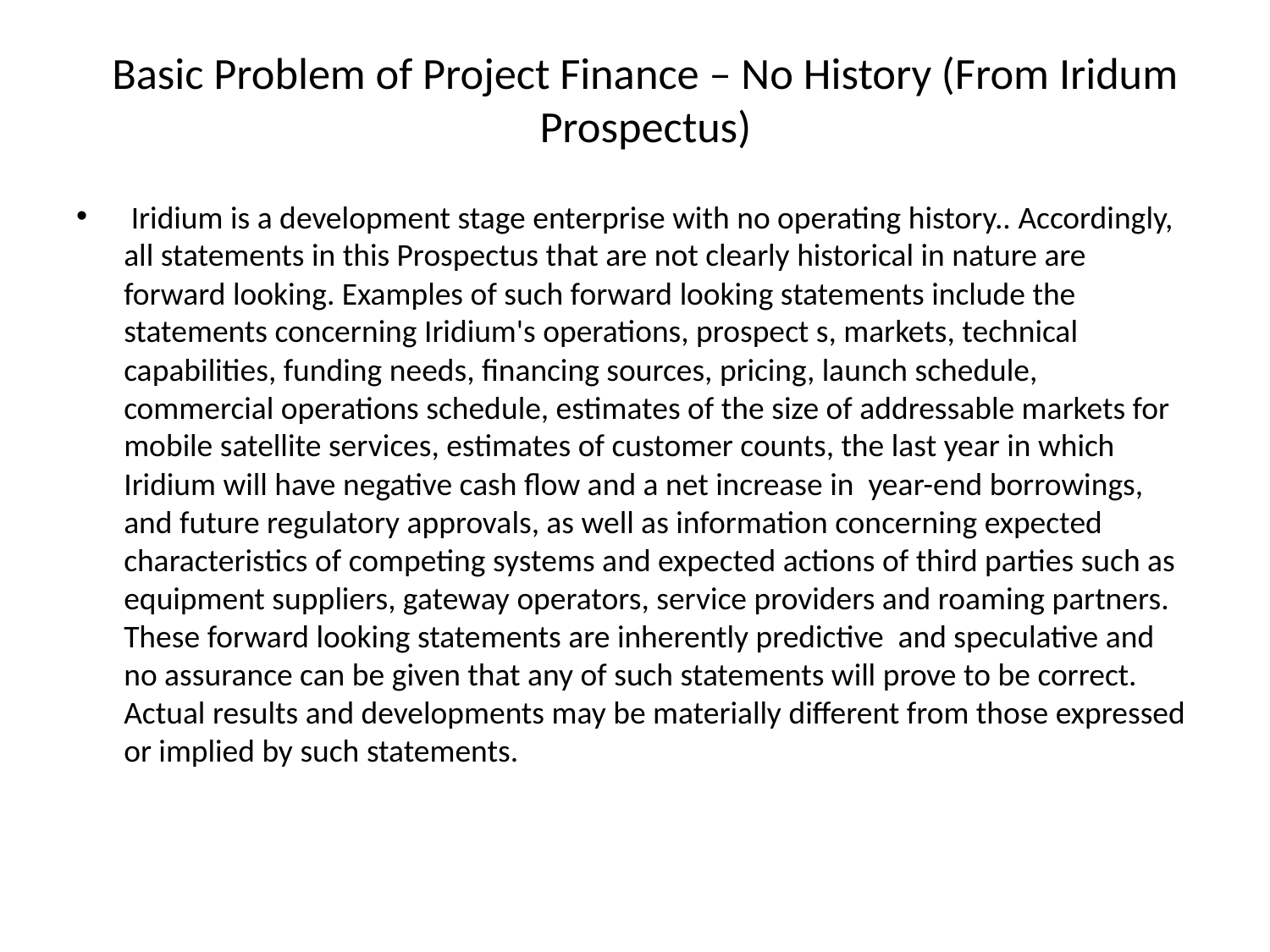

# Basic Problem of Project Finance – No History (From Iridum Prospectus)
 Iridium is a development stage enterprise with no operating history.. Accordingly, all statements in this Prospectus that are not clearly historical in nature are forward looking. Examples of such forward looking statements include the statements concerning Iridium's operations, prospect s, markets, technical capabilities, funding needs, financing sources, pricing, launch schedule, commercial operations schedule, estimates of the size of addressable markets for mobile satellite services, estimates of customer counts, the last year in which Iridium will have negative cash flow and a net increase in  year-end borrowings, and future regulatory approvals, as well as information concerning expected characteristics of competing systems and expected actions of third parties such as equipment suppliers, gateway operators, service providers and roaming partners. These forward looking statements are inherently predictive  and speculative and no assurance can be given that any of such statements will prove to be correct. Actual results and developments may be materially different from those expressed or implied by such statements.